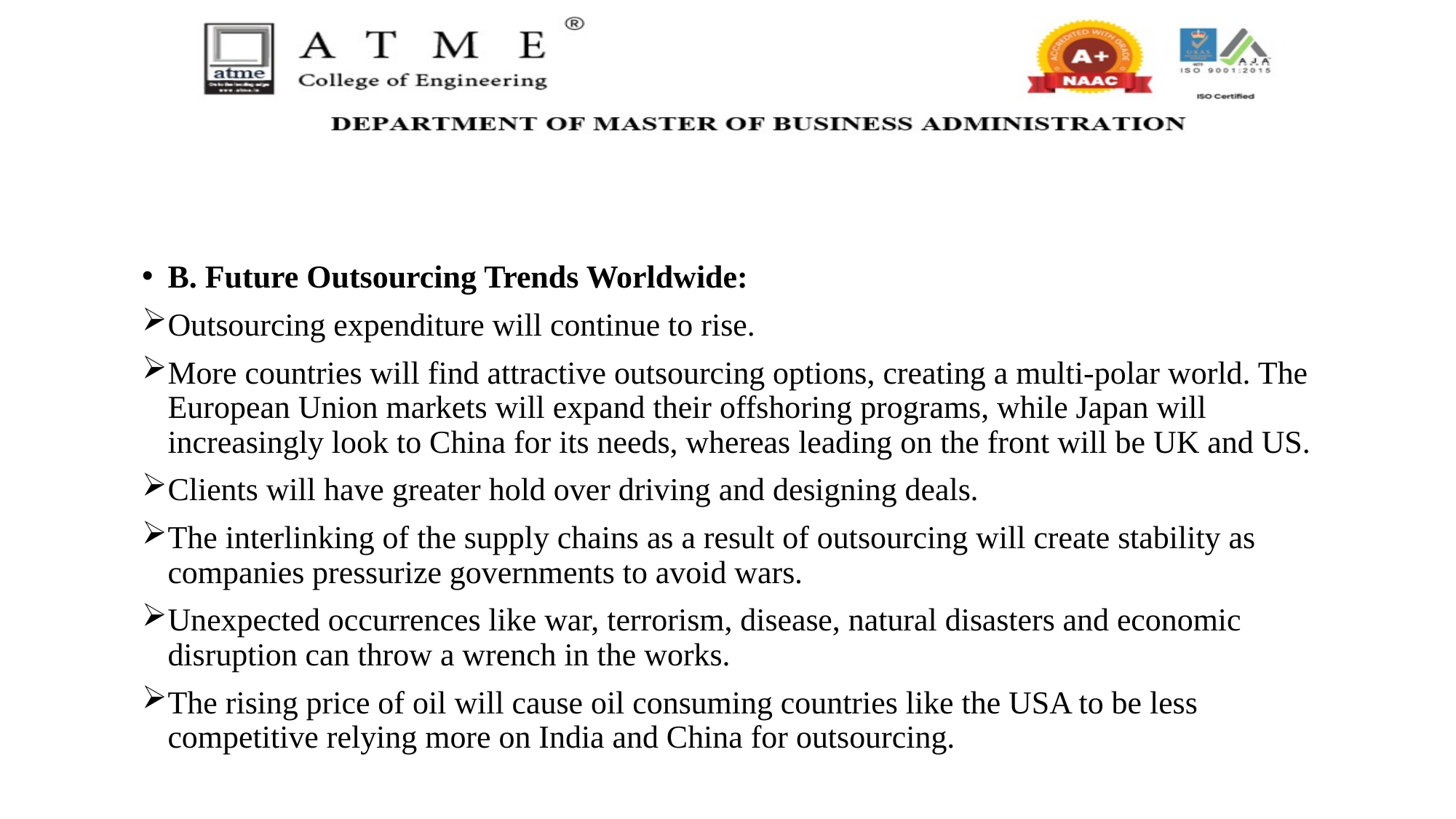

B. Future Outsourcing Trends Worldwide:
Outsourcing expenditure will continue to rise.
More countries will find attractive outsourcing options, creating a multi-polar world. The European Union markets will expand their offshoring programs, while Japan will increasingly look to China for its needs, whereas leading on the front will be UK and US.
Clients will have greater hold over driving and designing deals.
The interlinking of the supply chains as a result of outsourcing will create stability as companies pressurize governments to avoid wars.
Unexpected occurrences like war, terrorism, disease, natural disasters and economic disruption can throw a wrench in the works.
The rising price of oil will cause oil consuming countries like the USA to be less competitive relying more on India and China for outsourcing.